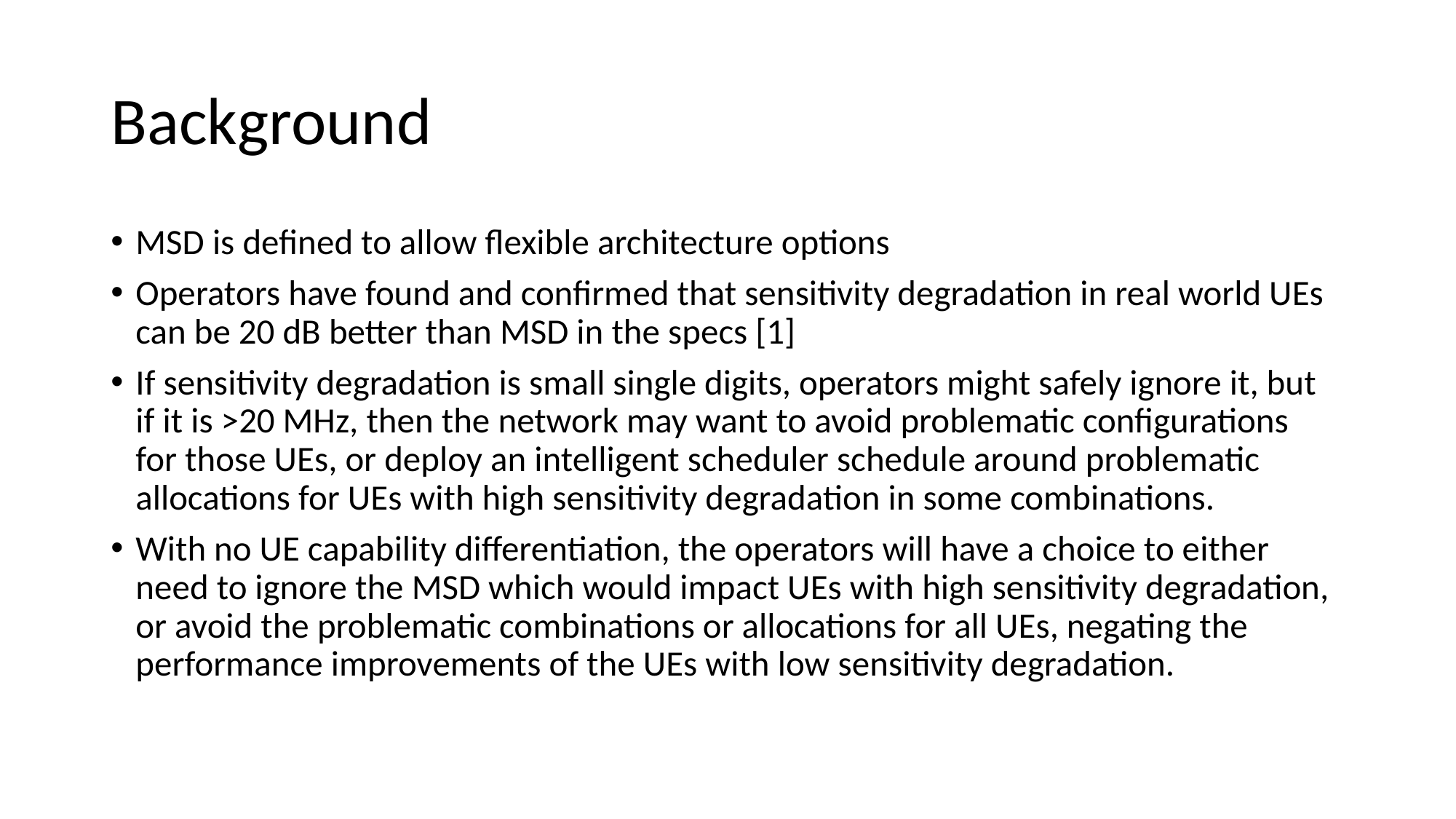

# Background
MSD is defined to allow flexible architecture options
Operators have found and confirmed that sensitivity degradation in real world UEs can be 20 dB better than MSD in the specs [1]
If sensitivity degradation is small single digits, operators might safely ignore it, but if it is >20 MHz, then the network may want to avoid problematic configurations  for those UEs, or deploy an intelligent scheduler schedule around problematic allocations for UEs with high sensitivity degradation in some combinations.
With no UE capability differentiation, the operators will have a choice to either need to ignore the MSD which would impact UEs with high sensitivity degradation, or avoid the problematic combinations or allocations for all UEs, negating the performance improvements of the UEs with low sensitivity degradation.